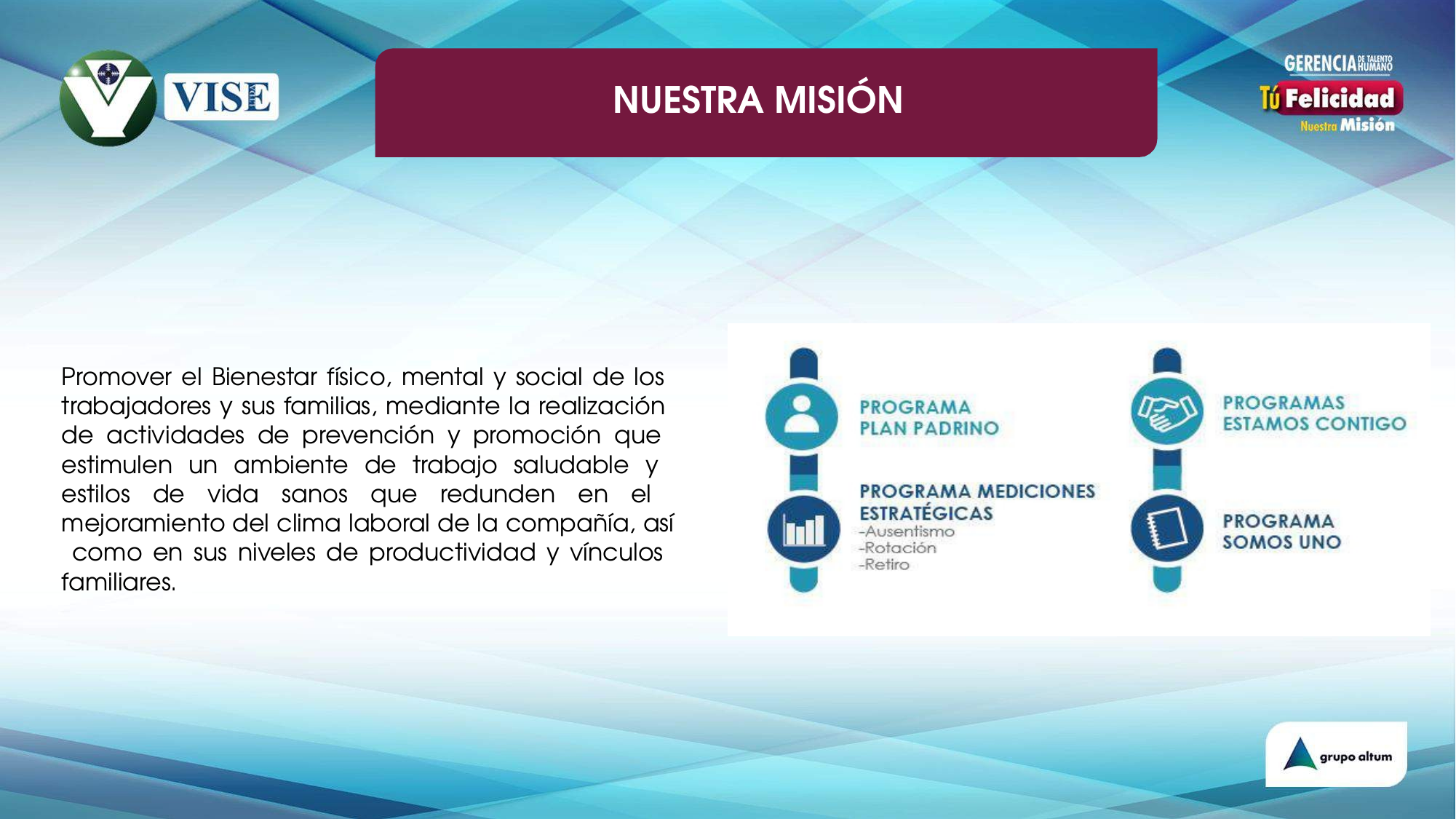

# NUESTRA MISIÓN
Promover el Bienestar físico, mental y social de los  trabajadores y sus familias, mediante la realización  de actividades de prevención y promoción que  estimulen un ambiente de trabajo saludable y  estilos de vida sanos que redunden en el  mejoramiento del clima laboral de la compañía, así  como en sus niveles de productividad y vínculos  familiares.